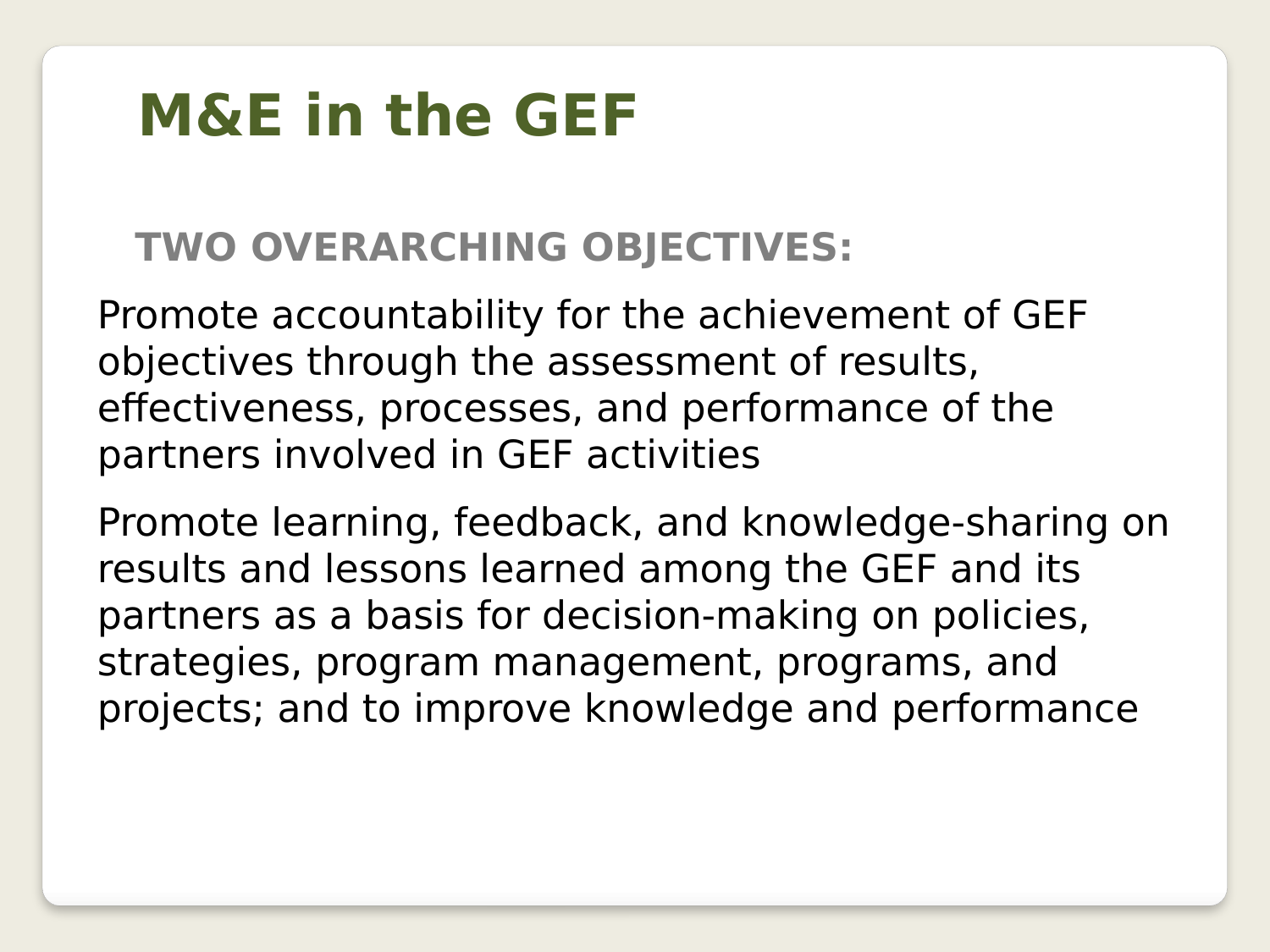

M&E in the GEF
TWO OVERARCHING OBJECTIVES:
Promote accountability for the achievement of GEF objectives through the assessment of results, effectiveness, processes, and performance of the partners involved in GEF activities
Promote learning, feedback, and knowledge-sharing on results and lessons learned among the GEF and its partners as a basis for decision-making on policies, strategies, program management, programs, and projects; and to improve knowledge and performance